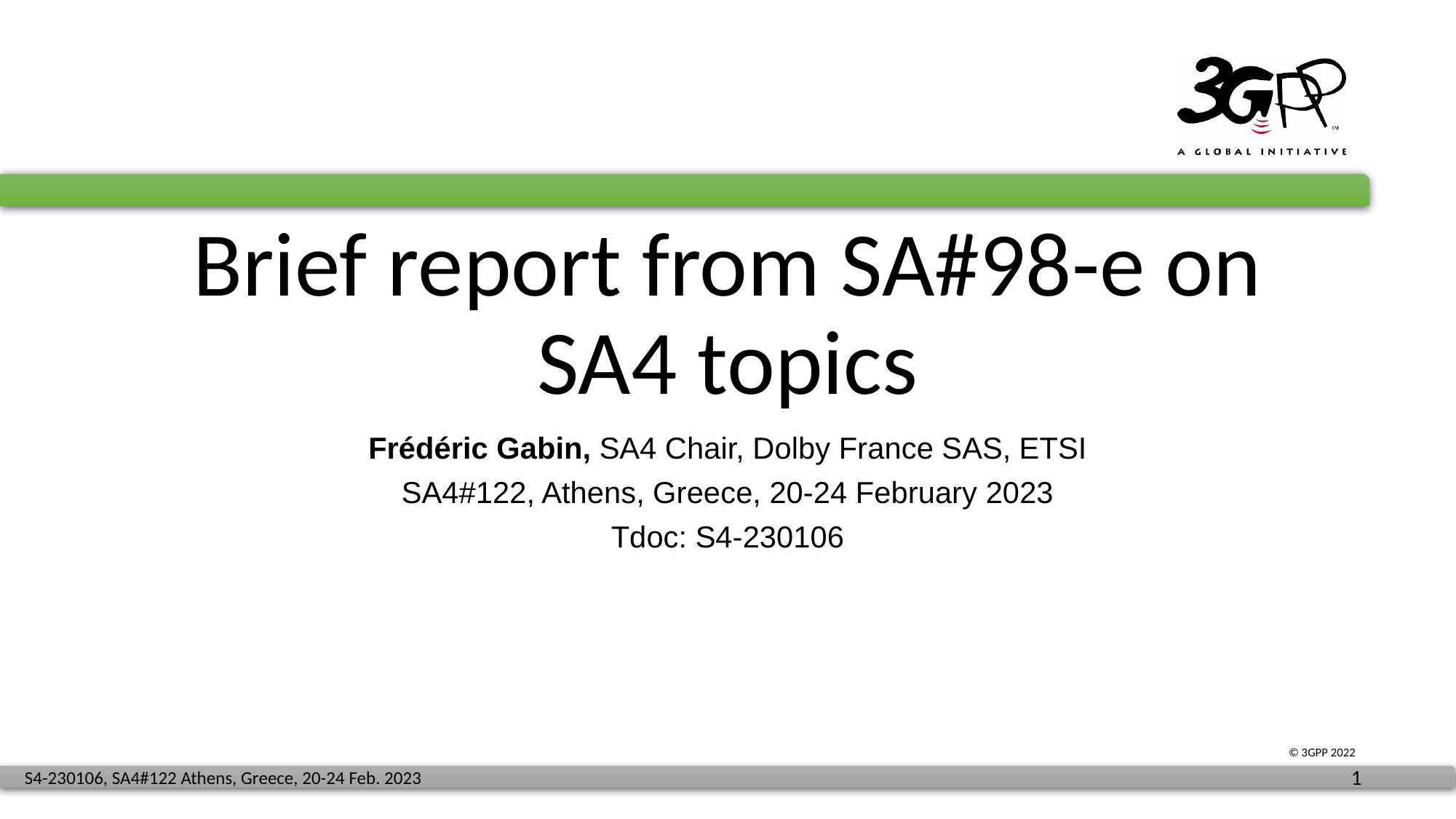

# Brief report from SA#98-e on SA4 topics
Frédéric Gabin, SA4 Chair, Dolby France SAS, ETSI
SA4#122, Athens, Greece, 20-24 February 2023
Tdoc: S4-230106